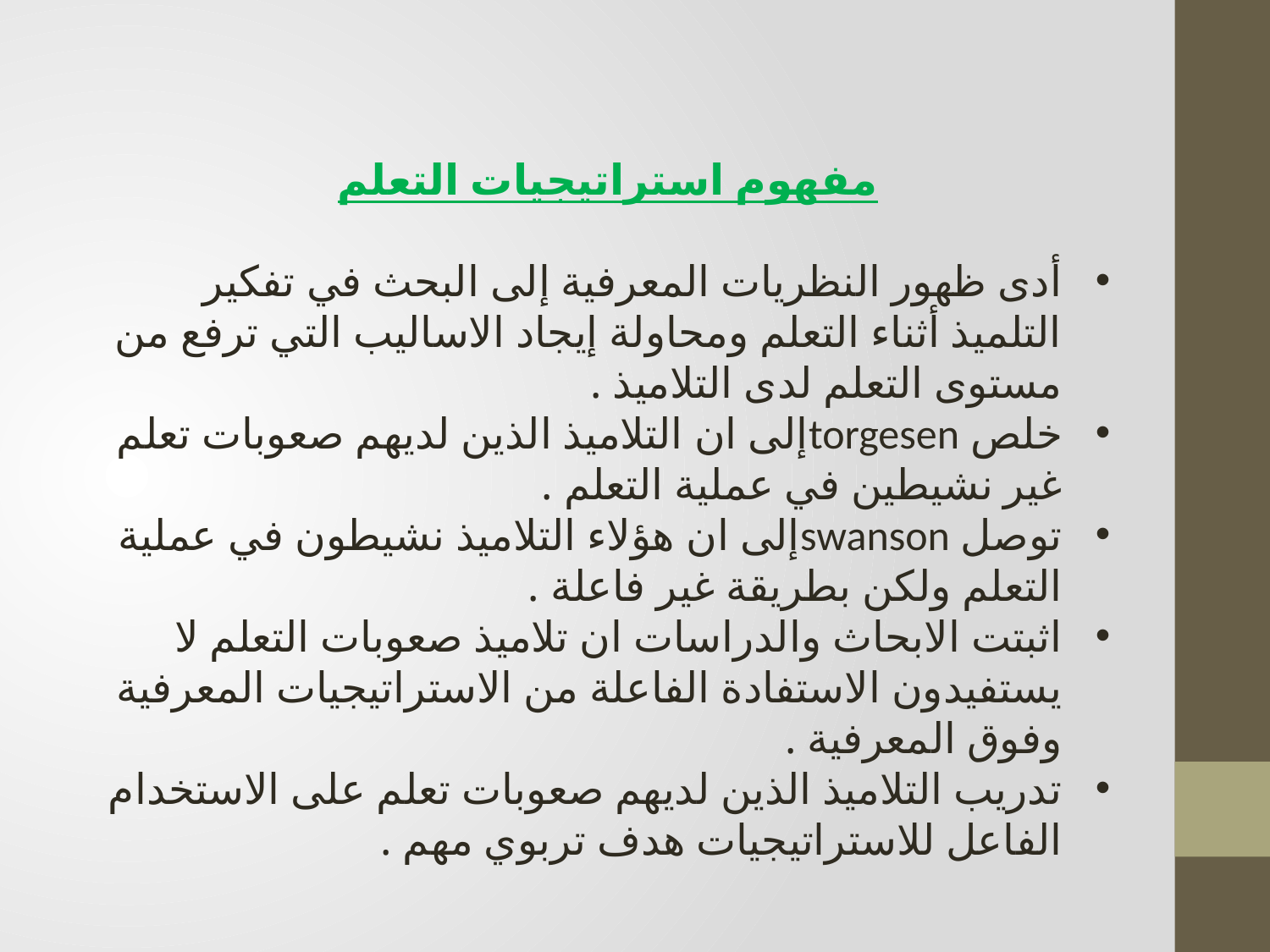

مفهوم استراتيجيات التعلم

أدى ظهور النظريات المعرفية إلى البحث في تفكير التلميذ أثناء التعلم ومحاولة إيجاد الاساليب التي ترفع من مستوى التعلم لدى التلاميذ .
خلص torgesenإلى ان التلاميذ الذين لديهم صعوبات تعلم غير نشيطين في عملية التعلم .
توصل swansonإلى ان هؤلاء التلاميذ نشيطون في عملية التعلم ولكن بطريقة غير فاعلة .
اثبتت الابحاث والدراسات ان تلاميذ صعوبات التعلم لا يستفيدون الاستفادة الفاعلة من الاستراتيجيات المعرفية وفوق المعرفية .
تدريب التلاميذ الذين لديهم صعوبات تعلم على الاستخدام الفاعل للاستراتيجيات هدف تربوي مهم .